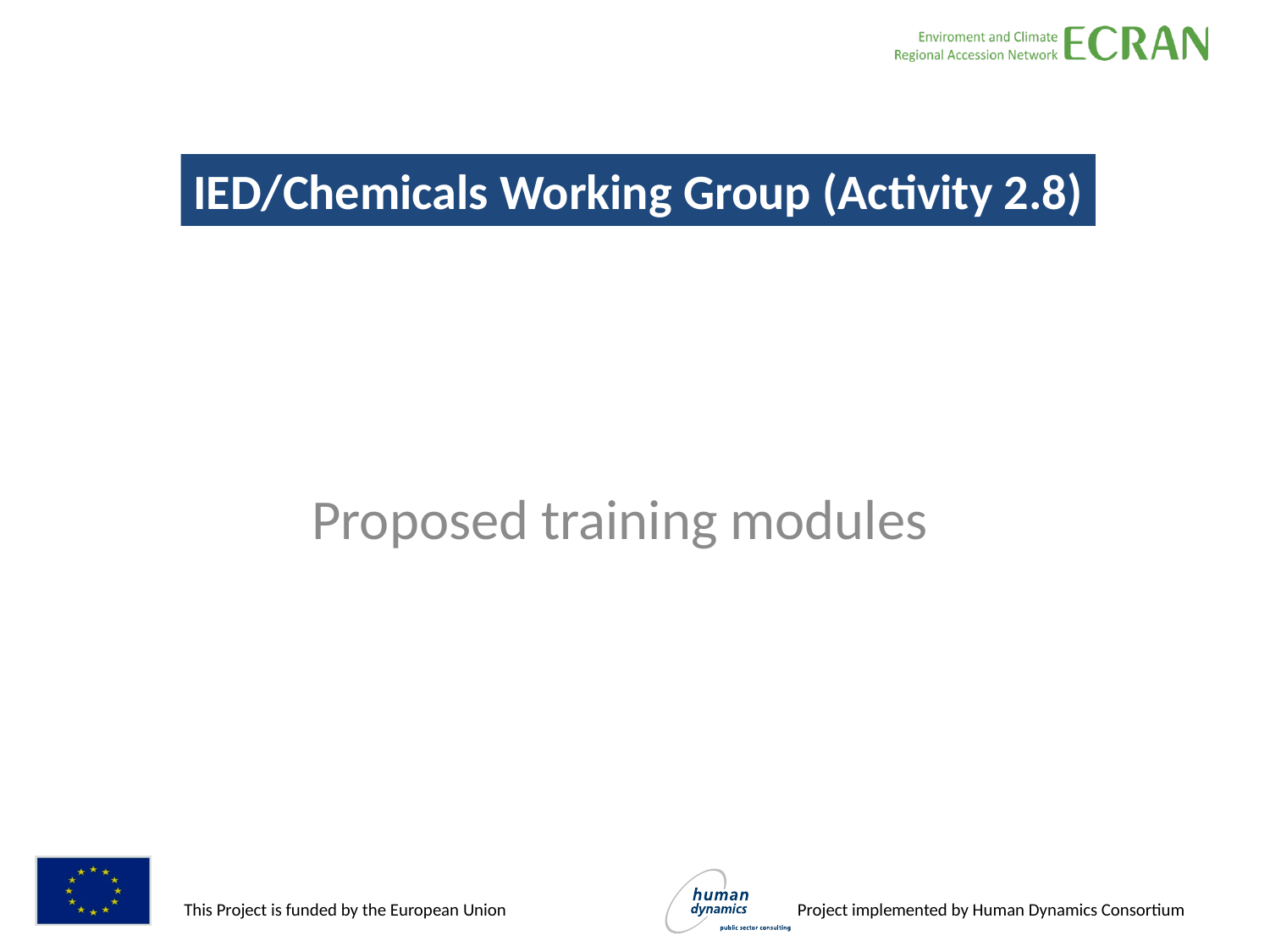

IED/Chemicals Working Group (Activity 2.8)
#
Proposed training modules